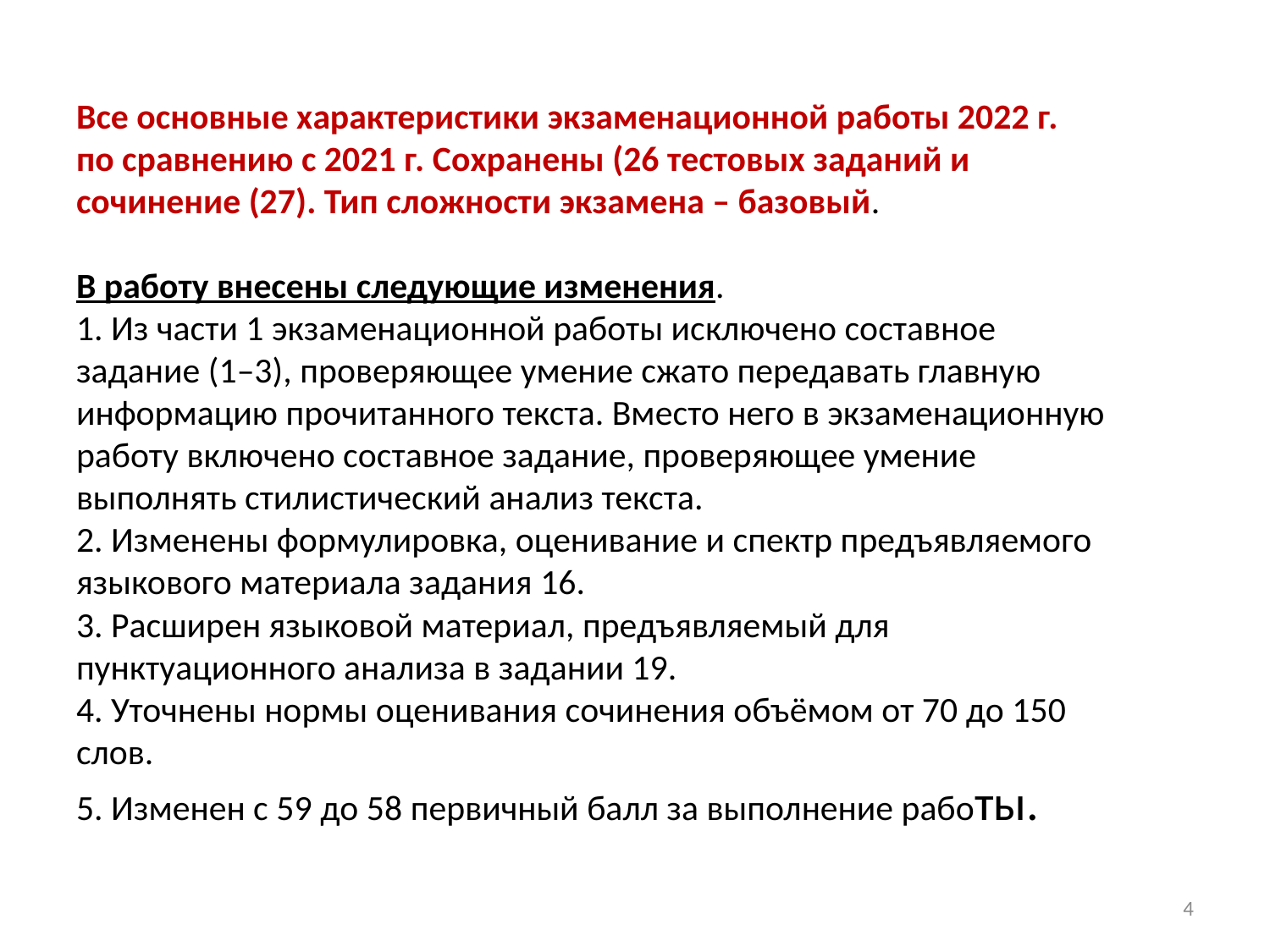

# Все основные характеристики экзаменационной работы 2022 г. по сравнению с 2021 г. Сохранены (26 тестовых заданий и сочинение (27). Тип сложности экзамена – базовый. В работу внесены следующие изменения. 1. Из части 1 экзаменационной работы исключено составное задание (1–3), проверяющее умение сжато передавать главную информацию прочитанного текста. Вместо него в экзаменационную работу включено составное задание, проверяющее умение выполнять стилистический анализ текста. 2. Изменены формулировка, оценивание и спектр предъявляемого языкового материала задания 16. 3. Расширен языковой материал, предъявляемый для пунктуационного анализа в задании 19. 4. Уточнены нормы оценивания сочинения объёмом от 70 до 150 слов. 5. Изменен с 59 до 58 первичный балл за выполнение работы.

4